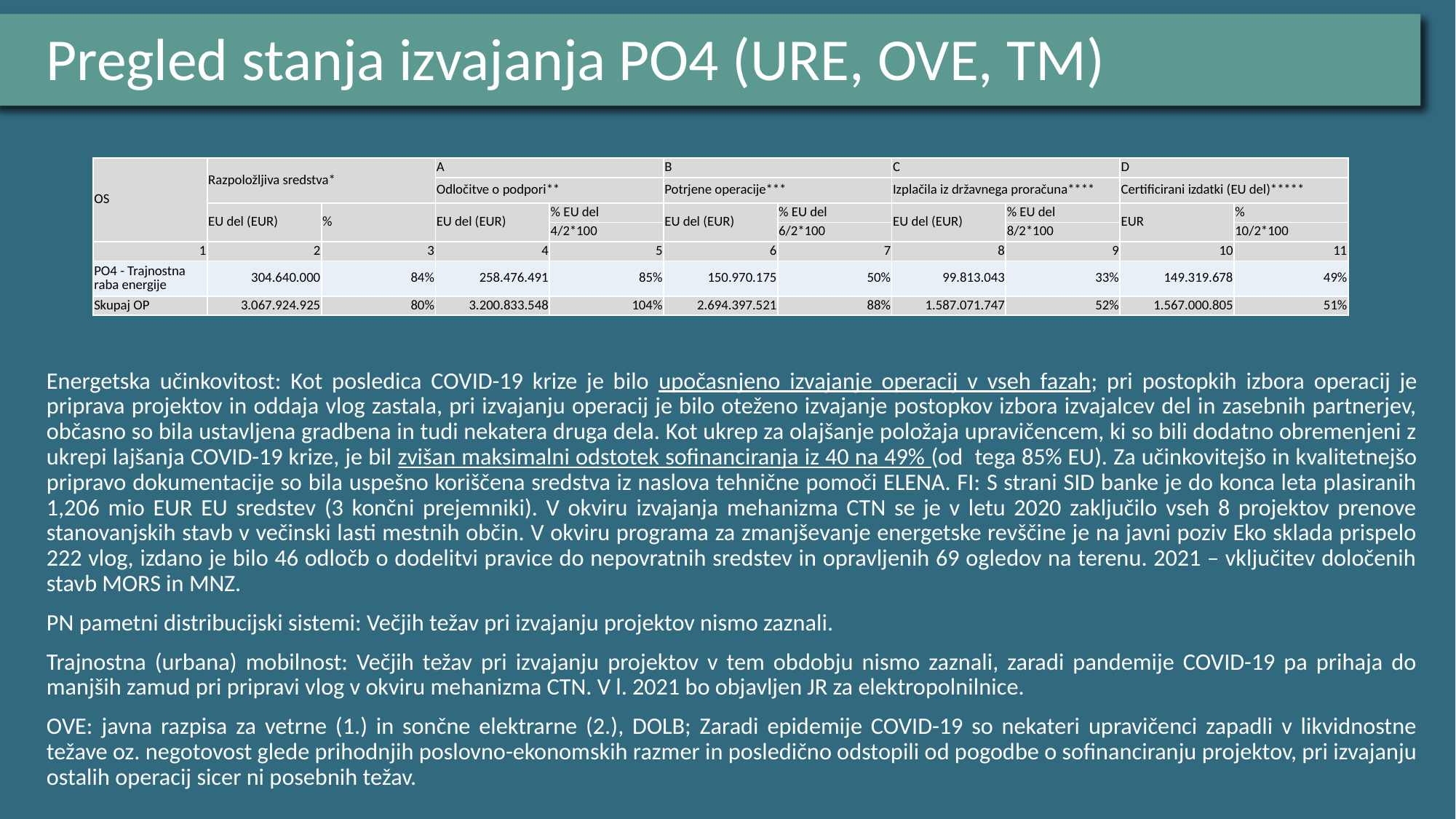

# Pregled stanja izvajanja PO4 (URE, OVE, TM)
| OS | Razpoložljiva sredstva\* |  | A |  | B |  | C |  | D |  |
| --- | --- | --- | --- | --- | --- | --- | --- | --- | --- | --- |
|  |  |  | Odločitve o podpori\*\* |  | Potrjene operacije\*\*\* |  | Izplačila iz državnega proračuna\*\*\*\* |  | Certificirani izdatki (EU del)\*\*\*\*\* |  |
|  | EU del (EUR) | % | EU del (EUR) | % EU del | EU del (EUR) | % EU del | EU del (EUR) | % EU del | EUR | % |
|  |  |  |  | 4/2\*100 |  | 6/2\*100 |  | 8/2\*100 |  | 10/2\*100 |
| 1 | 2 | 3 | 4 | 5 | 6 | 7 | 8 | 9 | 10 | 11 |
| PO4 - Trajnostna raba energije | 304.640.000 | 84% | 258.476.491 | 85% | 150.970.175 | 50% | 99.813.043 | 33% | 149.319.678 | 49% |
| Skupaj OP | 3.067.924.925 | 80% | 3.200.833.548 | 104% | 2.694.397.521 | 88% | 1.587.071.747 | 52% | 1.567.000.805 | 51% |
Energetska učinkovitost: Kot posledica COVID-19 krize je bilo upočasnjeno izvajanje operacij v vseh fazah; pri postopkih izbora operacij je priprava projektov in oddaja vlog zastala, pri izvajanju operacij je bilo oteženo izvajanje postopkov izbora izvajalcev del in zasebnih partnerjev, občasno so bila ustavljena gradbena in tudi nekatera druga dela. Kot ukrep za olajšanje položaja upravičencem, ki so bili dodatno obremenjeni z ukrepi lajšanja COVID-19 krize, je bil zvišan maksimalni odstotek sofinanciranja iz 40 na 49% (od  tega 85% EU). Za učinkovitejšo in kvalitetnejšo pripravo dokumentacije so bila uspešno koriščena sredstva iz naslova tehnične pomoči ELENA. FI: S strani SID banke je do konca leta plasiranih 1,206 mio EUR EU sredstev (3 končni prejemniki). V okviru izvajanja mehanizma CTN se je v letu 2020 zaključilo vseh 8 projektov prenove stanovanjskih stavb v večinski lasti mestnih občin. V okviru programa za zmanjševanje energetske revščine je na javni poziv Eko sklada prispelo 222 vlog, izdano je bilo 46 odločb o dodelitvi pravice do nepovratnih sredstev in opravljenih 69 ogledov na terenu. 2021 – vključitev določenih stavb MORS in MNZ.
PN pametni distribucijski sistemi: Večjih težav pri izvajanju projektov nismo zaznali.
Trajnostna (urbana) mobilnost: Večjih težav pri izvajanju projektov v tem obdobju nismo zaznali, zaradi pandemije COVID-19 pa prihaja do manjših zamud pri pripravi vlog v okviru mehanizma CTN. V l. 2021 bo objavljen JR za elektropolnilnice.
OVE: javna razpisa za vetrne (1.) in sončne elektrarne (2.), DOLB; Zaradi epidemije COVID-19 so nekateri upravičenci zapadli v likvidnostne težave oz. negotovost glede prihodnjih poslovno-ekonomskih razmer in posledično odstopili od pogodbe o sofinanciranju projektov, pri izvajanju ostalih operacij sicer ni posebnih težav.